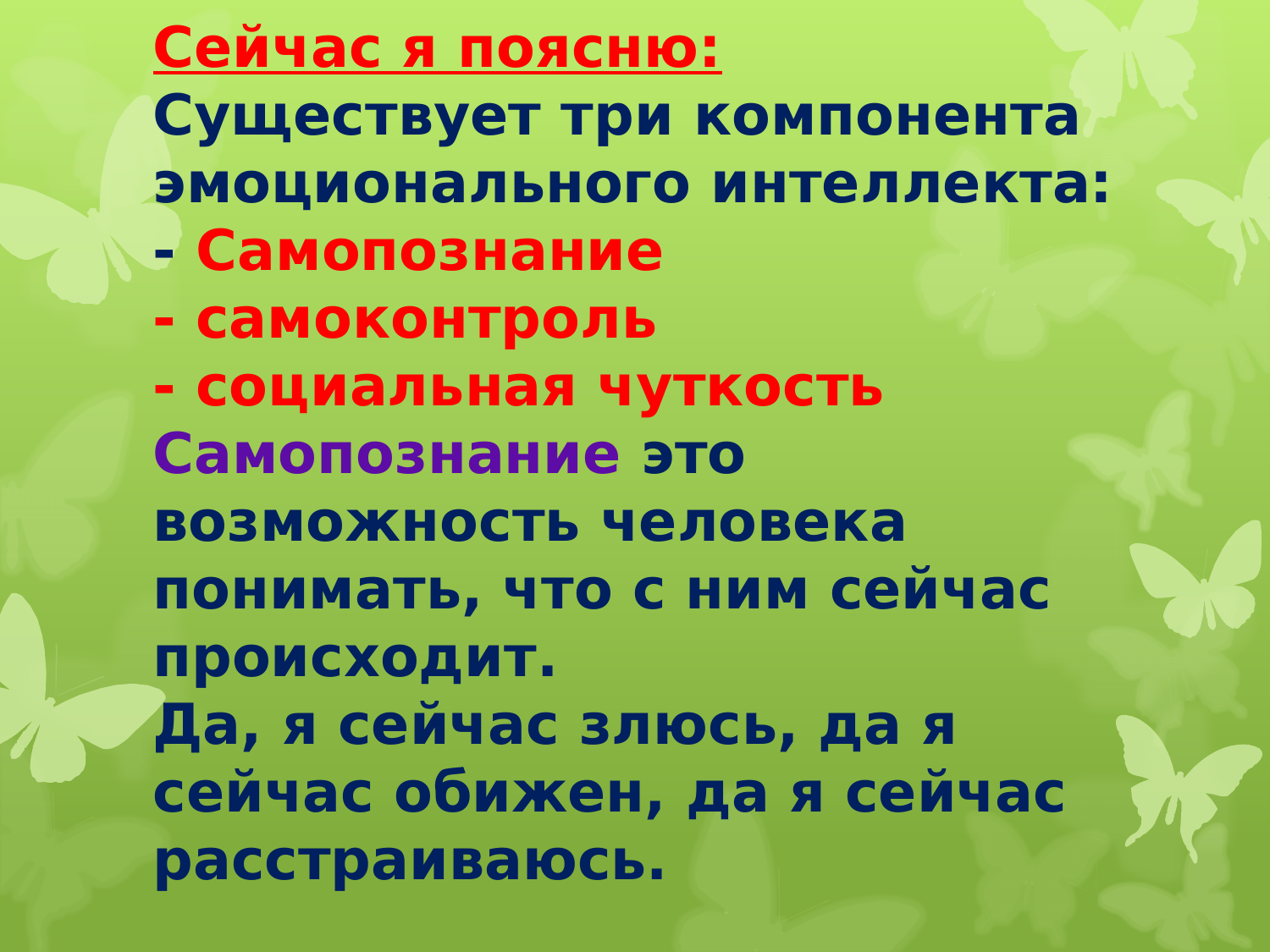

# Сейчас я поясню: Существует три компонента эмоционального интеллекта: - Самопознание - самоконтроль - социальная чуткость Самопознание это возможность человека понимать, что с ним сейчас происходит. Да, я сейчас злюсь, да я сейчас обижен, да я сейчас расстраиваюсь.